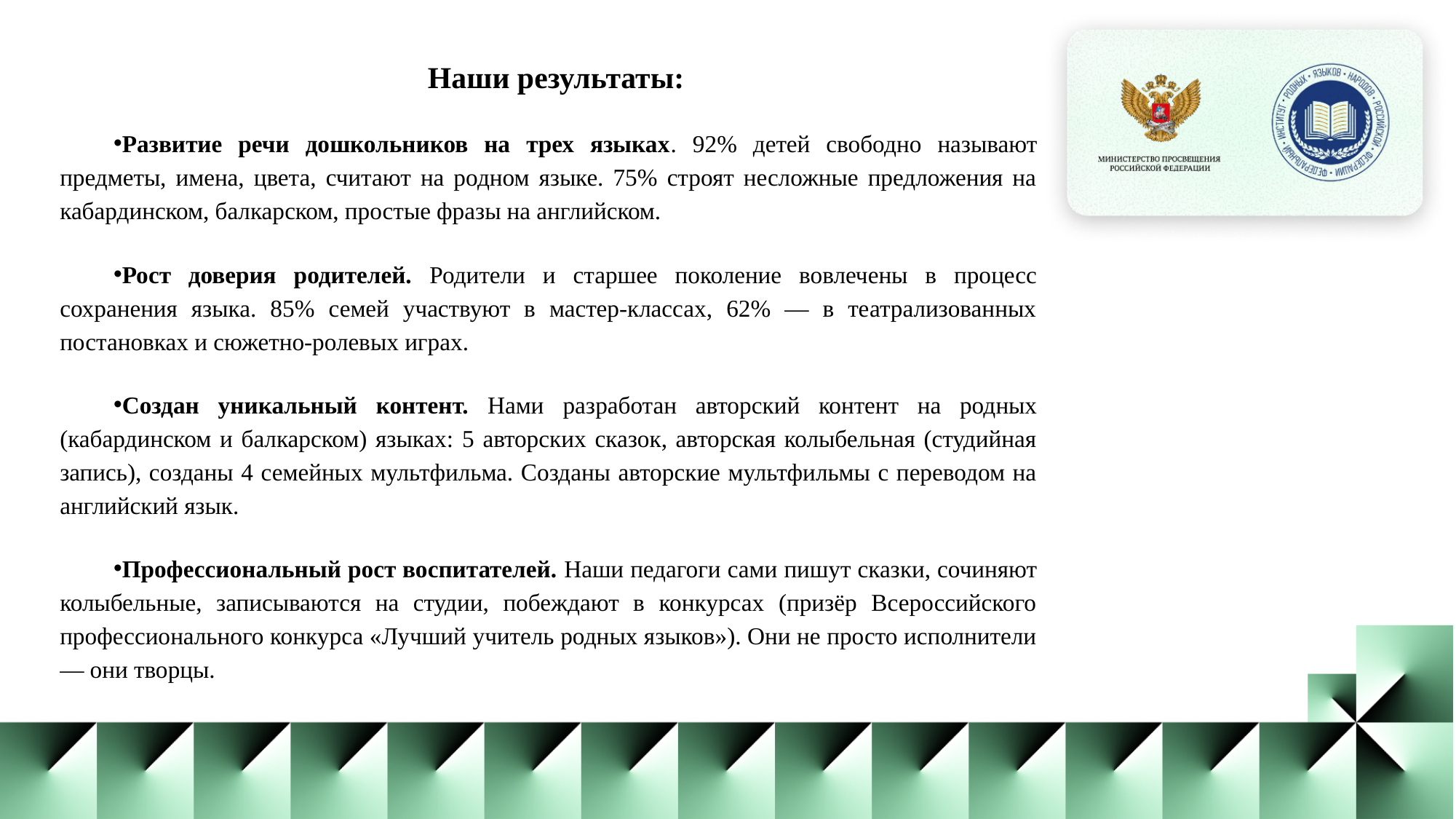

Наши результаты:
Развитие речи дошкольников на трех языках. 92% детей свободно называют предметы, имена, цвета, считают на родном языке. 75% строят несложные предложения на кабардинском, балкарском, простые фразы на английском.
Рост доверия родителей. Родители и старшее поколение вовлечены в процесс сохранения языка. 85% семей участвуют в мастер-классах, 62% — в театрализованных постановках и сюжетно-ролевых играх.
Создан уникальный контент. Нами разработан авторский контент на родных (кабардинском и балкарском) языках: 5 авторских сказок, авторская колыбельная (студийная запись), созданы 4 семейных мультфильма. Созданы авторские мультфильмы с переводом на английский язык.
Профессиональный рост воспитателей. Наши педагоги сами пишут сказки, сочиняют колыбельные, записываются на студии, побеждают в конкурсах (призёр Всероссийского профессионального конкурса «Лучший учитель родных языков»). Они не просто исполнители — они творцы.